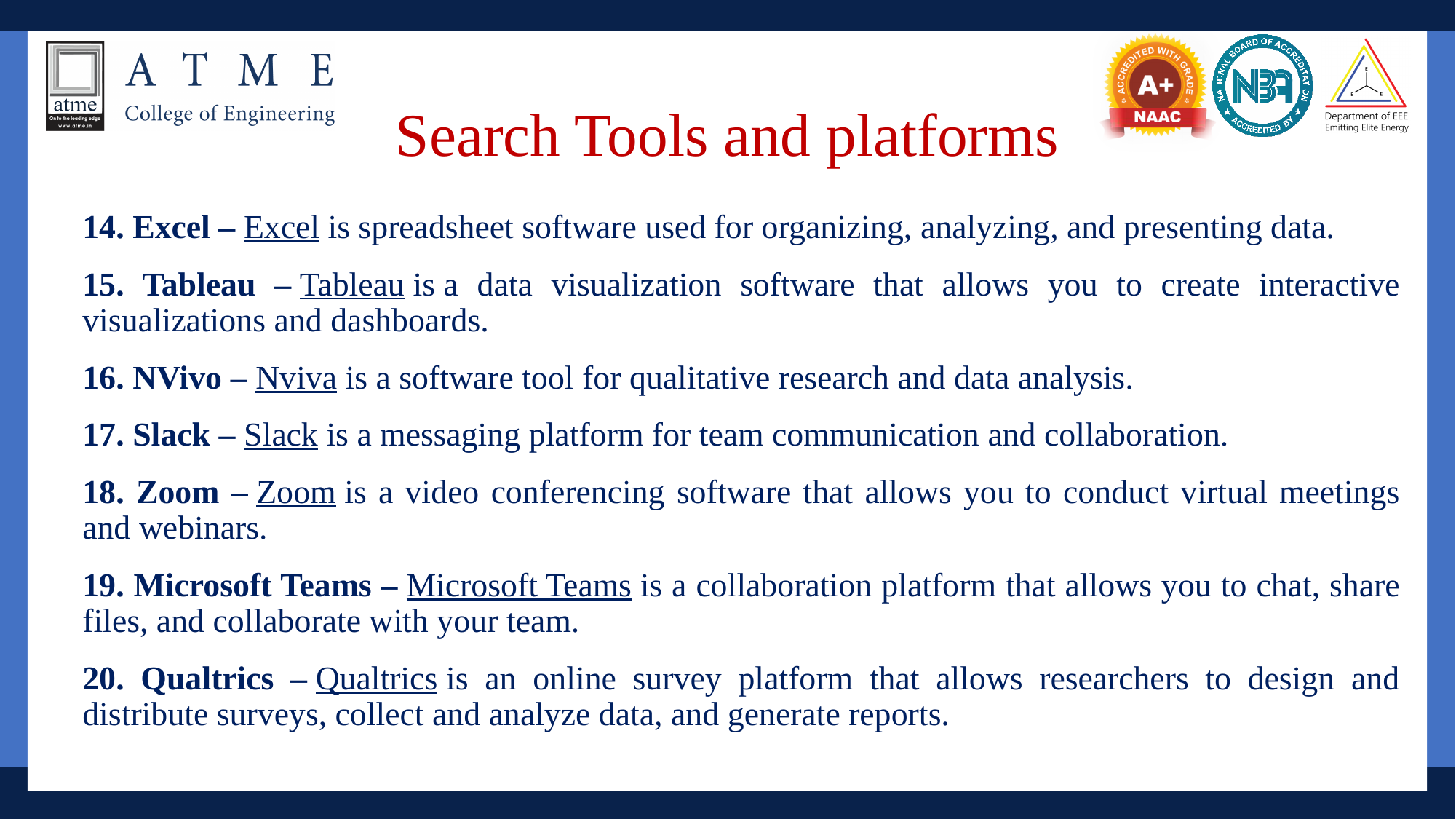

# Search Tools and platforms
14. Excel – Excel is spreadsheet software used for organizing, analyzing, and presenting data.
15. Tableau – Tableau is a data visualization software that allows you to create interactive visualizations and dashboards.
16. NVivo – Nviva is a software tool for qualitative research and data analysis.
17. Slack – Slack is a messaging platform for team communication and collaboration.
18. Zoom – Zoom is a video conferencing software that allows you to conduct virtual meetings and webinars.
19. Microsoft Teams – Microsoft Teams is a collaboration platform that allows you to chat, share files, and collaborate with your team.
20. Qualtrics – Qualtrics is an online survey platform that allows researchers to design and distribute surveys, collect and analyze data, and generate reports.